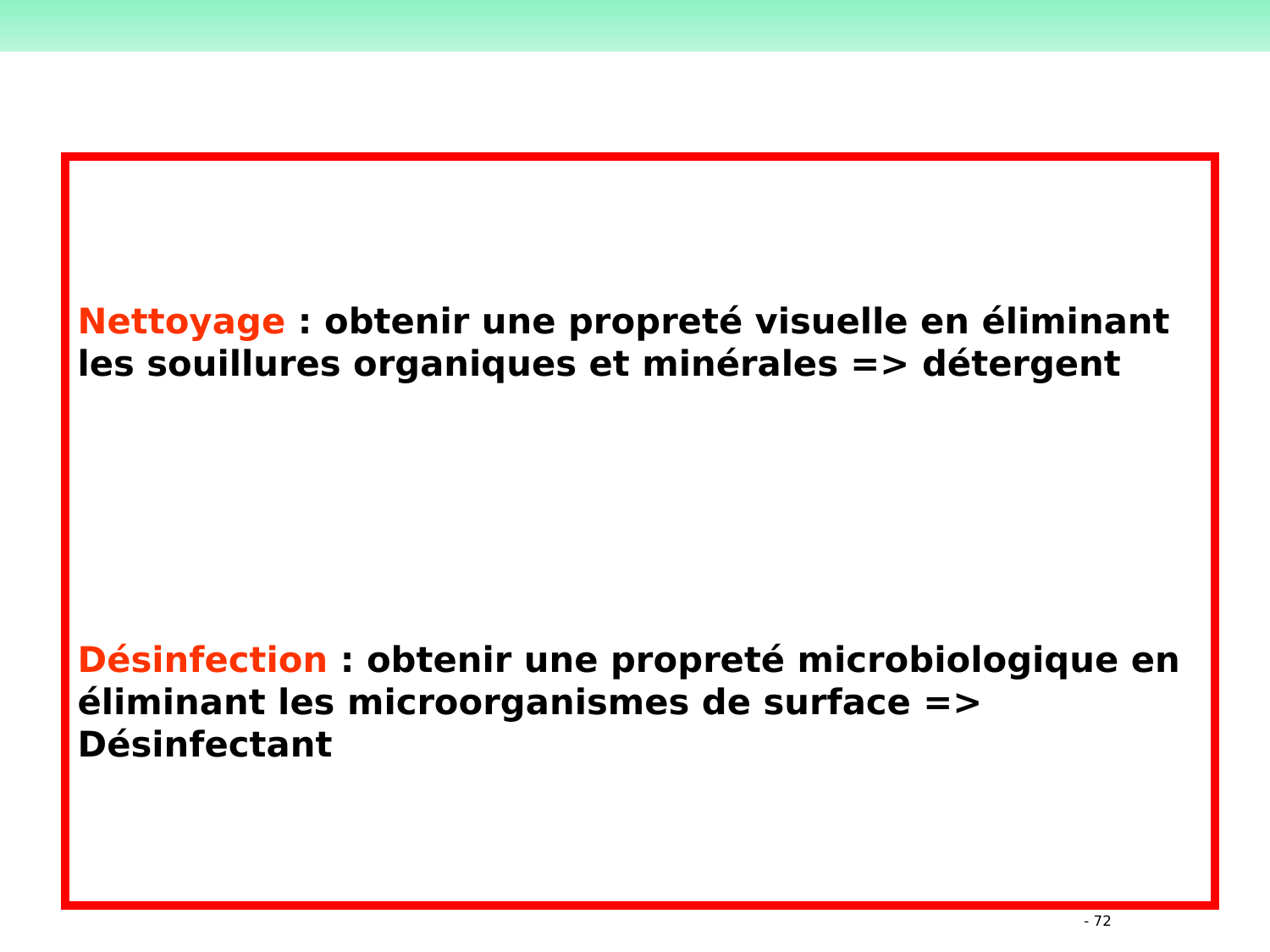

Nettoyage : obtenir une propreté visuelle en éliminant les souillures organiques et minérales => détergent

Désinfection : obtenir une propreté microbiologique en éliminant les microorganismes de surface => Désinfectant